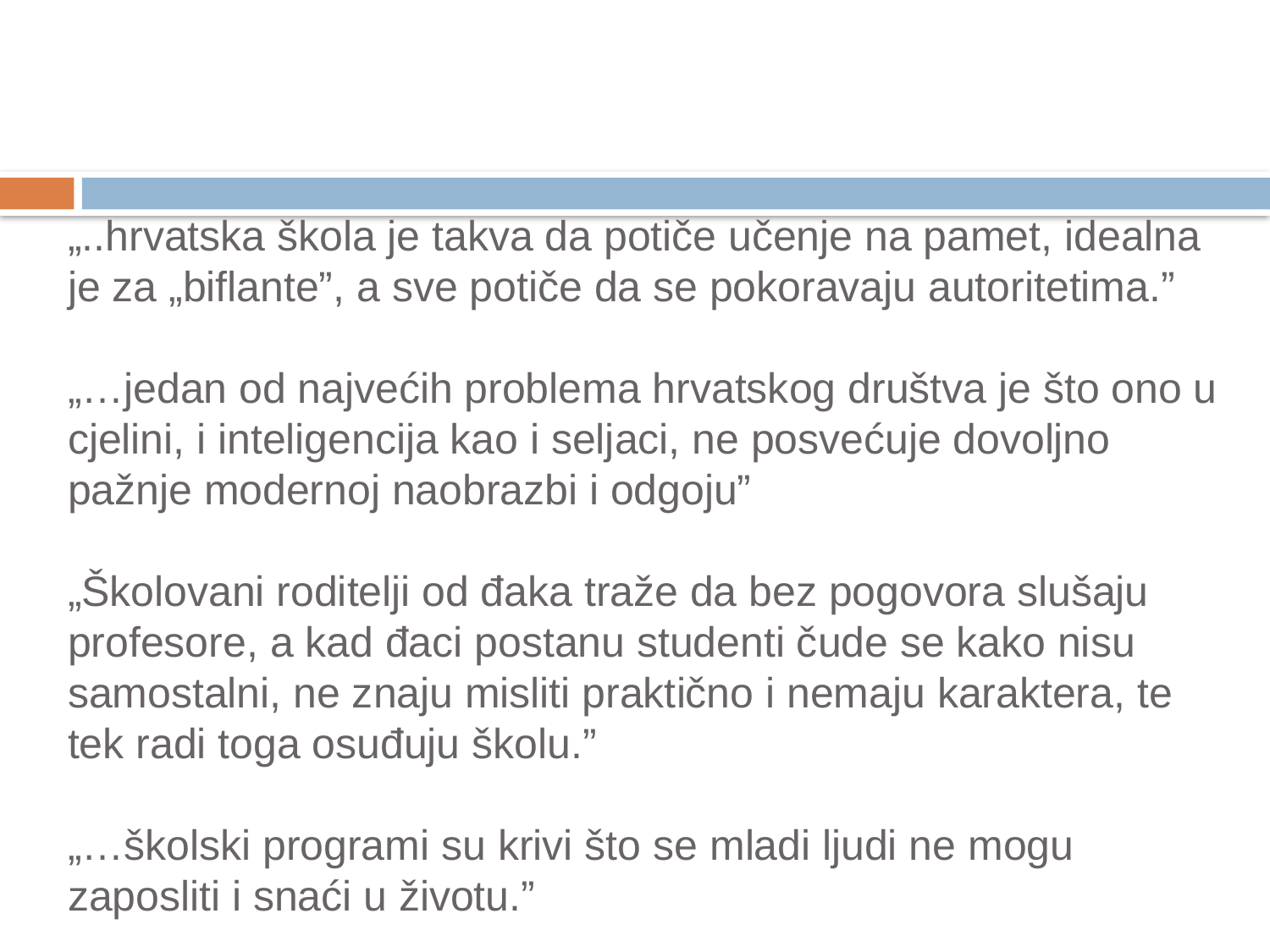

#
„..hrvatska škola je takva da potiče učenje na pamet, idealna je za „biflante”, a sve potiče da se pokoravaju autoritetima.”

„…jedan od najvećih problema hrvatskog društva je što ono u cjelini, i inteligencija kao i seljaci, ne posvećuje dovoljno pažnje modernoj naobrazbi i odgoju”

„Školovani roditelji od đaka traže da bez pogovora slušaju profesore, a kad đaci postanu studenti čude se kako nisu samostalni, ne znaju misliti praktično i nemaju karaktera, te tek radi toga osuđuju školu.”

„…školski programi su krivi što se mladi ljudi ne mogu zaposliti i snaći u životu.”